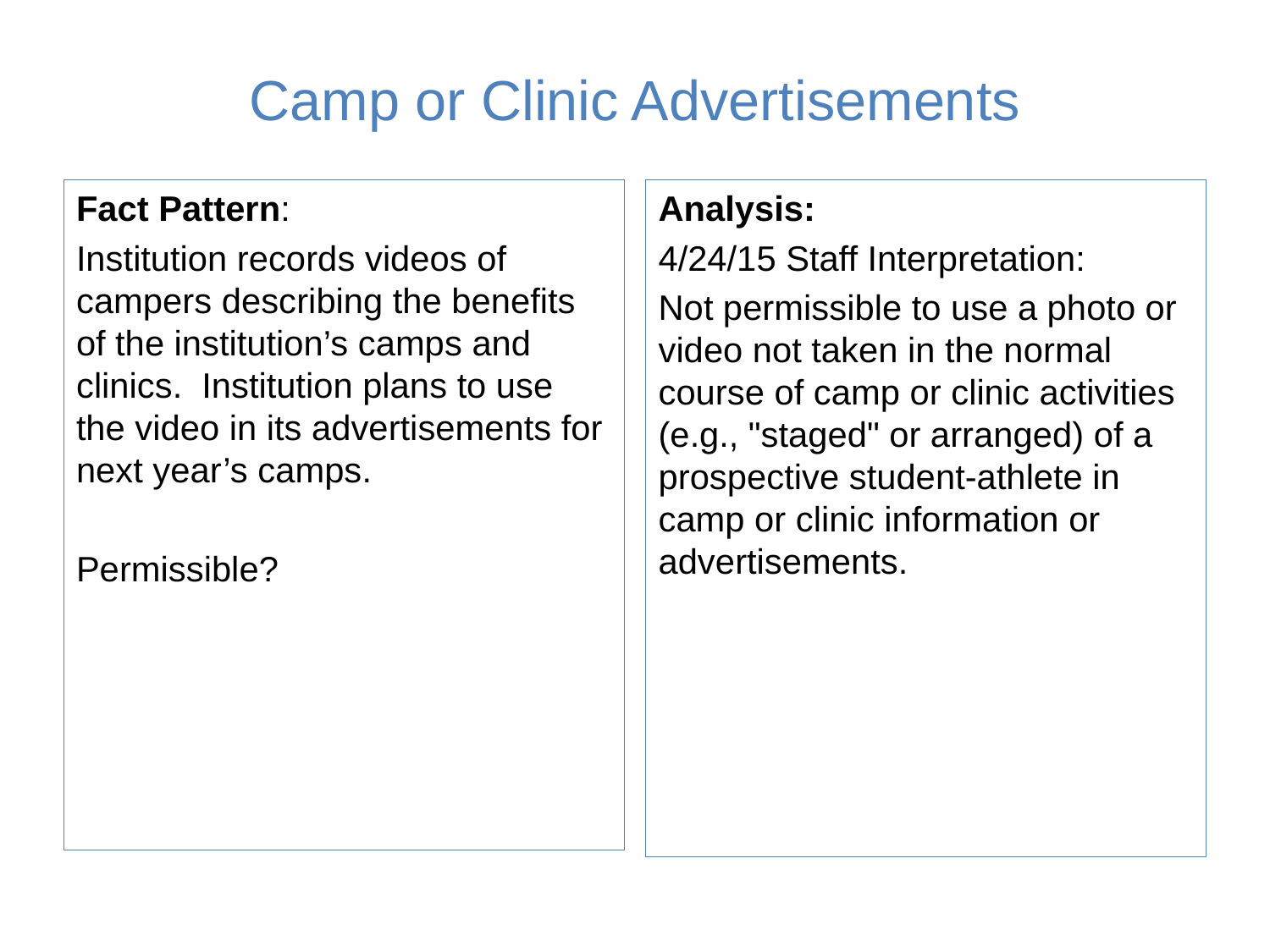

# Camp or Clinic Advertisements
Fact Pattern:
Institution records videos of campers describing the benefits of the institution’s camps and clinics.  Institution plans to use the video in its advertisements for next year’s camps.

Permissible?
Analysis:
4/24/15 Staff Interpretation:
Not permissible to use a photo or video not taken in the normal course of camp or clinic activities (e.g., "staged" or arranged) of a prospective student-athlete in camp or clinic information or advertisements.